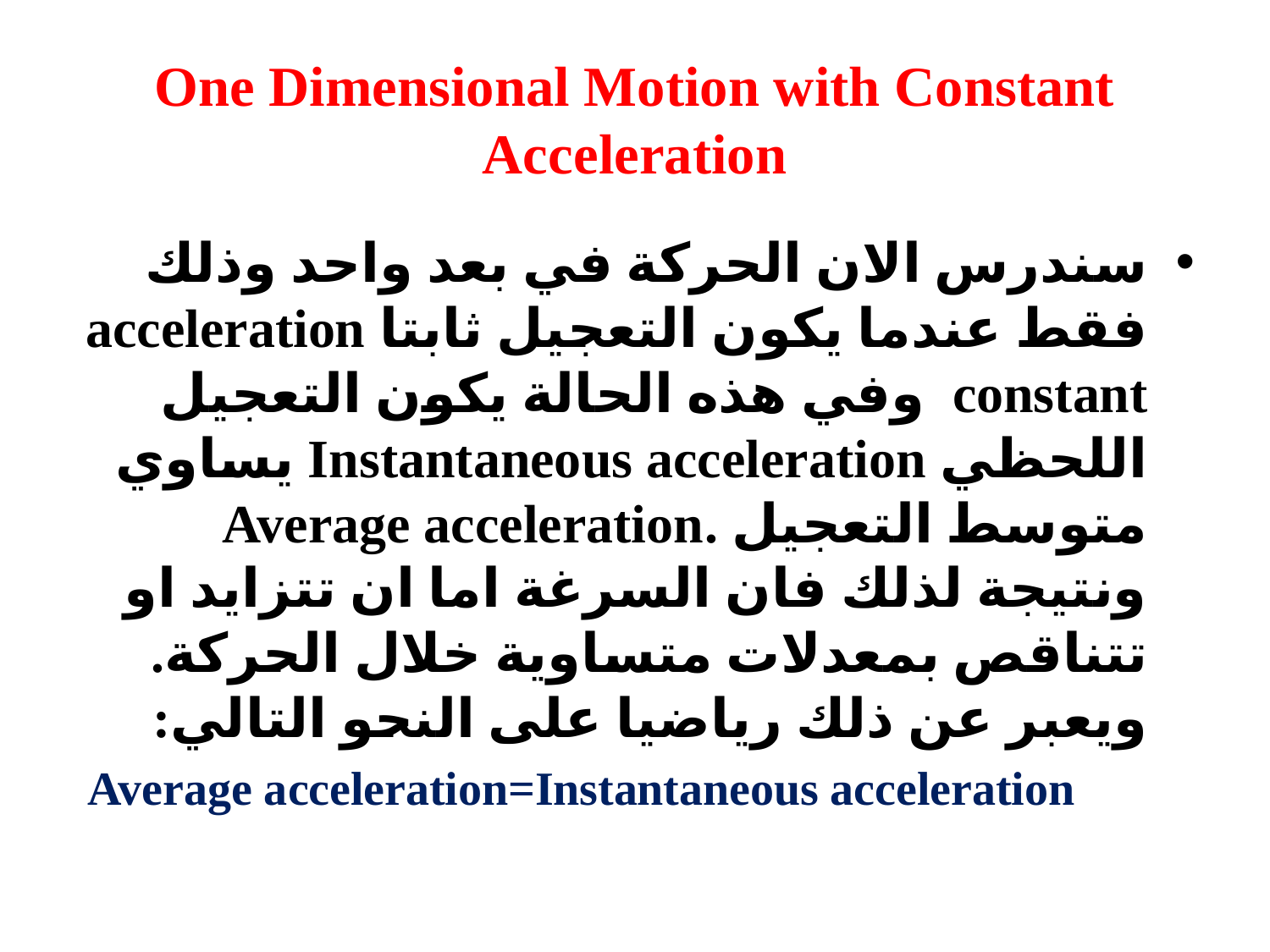

# One Dimensional Motion with Constant Acceleration
سندرس الان الحركة في بعد واحد وذلك فقط عندما يكون التعجيل ثابتا acceleration constant  وفي هذه الحالة يكون التعجيل اللحظي Instantaneous acceleration يساوي متوسط التعجيل .Average acceleration ونتيجة لذلك فان السرغة اما ان تتزايد او تتناقص بمعدلات متساوية خلال الحركة.  ويعبر عن ذلك رياضيا على النحو التالي:
Average acceleration=Instantaneous acceleration